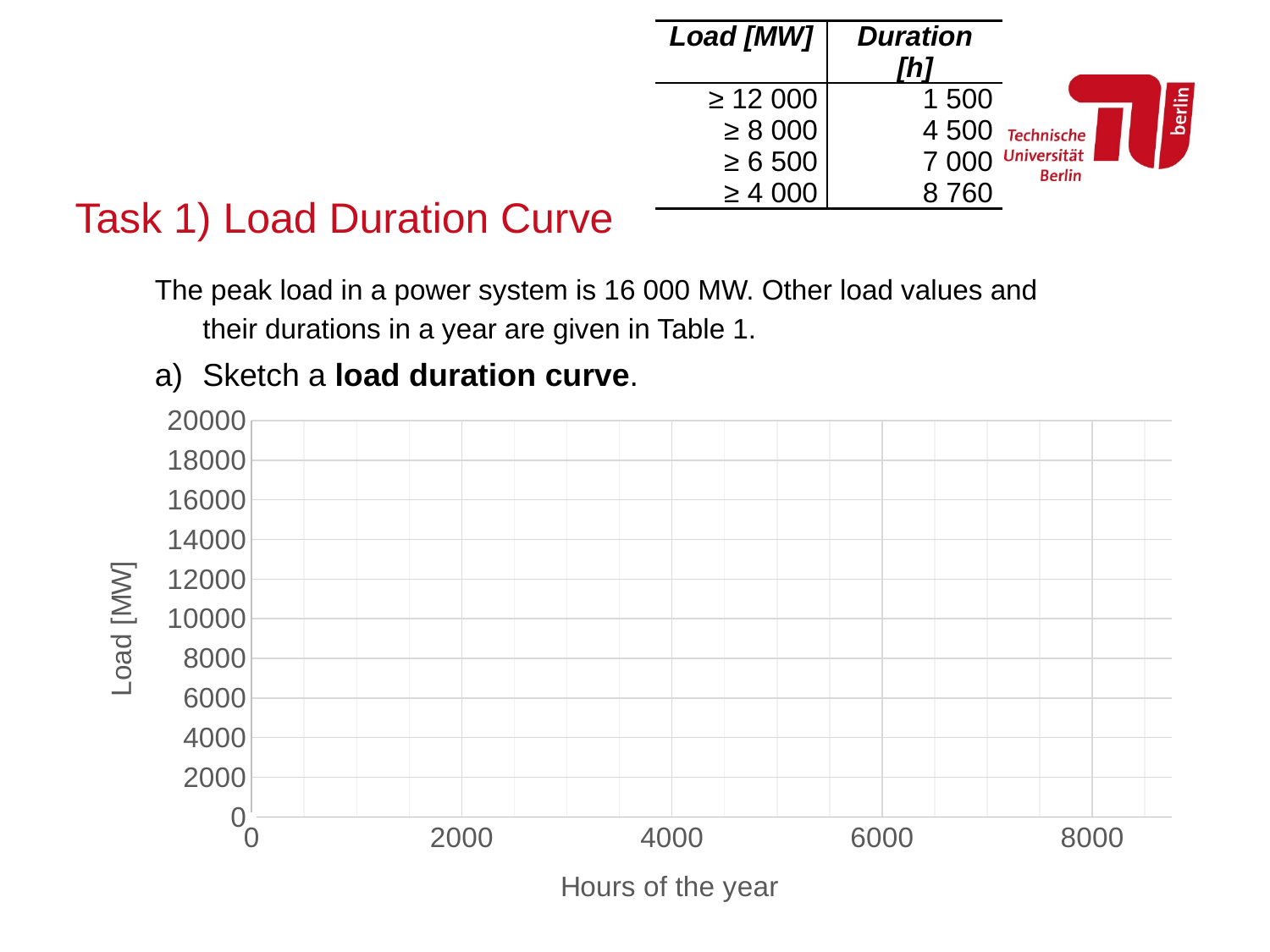

| Load [MW] | Duration [h] |
| --- | --- |
| ≥ 12 000 | 1 500 |
| ≥ 8 000 | 4 500 |
| ≥ 6 500 | 7 000 |
| ≥ 4 000 | 8 760 |
# Task 1) Load Duration Curve
The peak load in a power system is 16 000 MW. Other load values and their durations in a year are given in Table 1.
Sketch a load duration curve.

### Chart

| Category |  |
|---|---|
Energy Economics | Plenary Tutorial
Slide 30